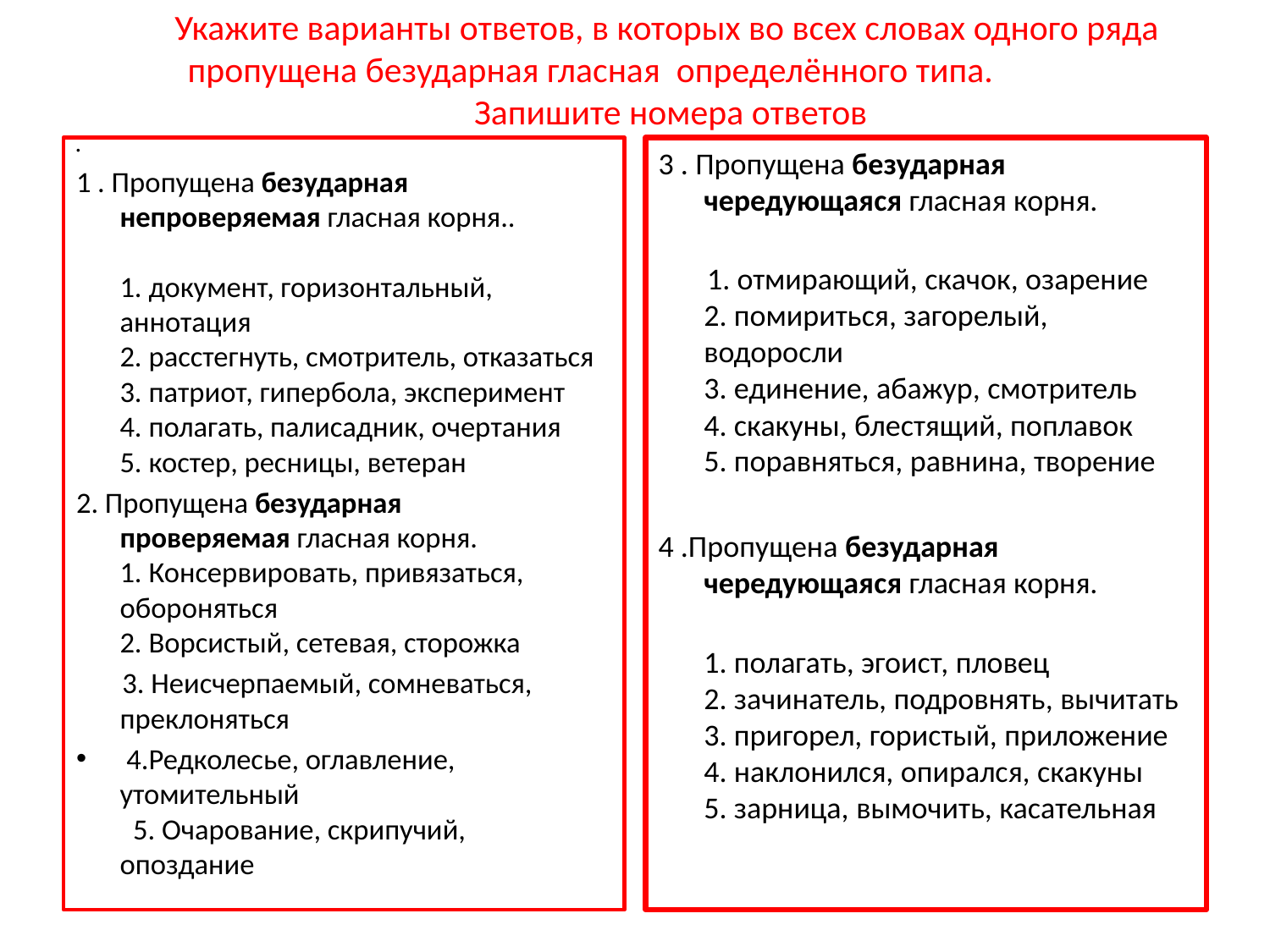

# Укажите варианты ответов, в которых во всех словах одного ряда пропущена безударная гласная  определённого типа. Запишите номера ответов

1 . Пропущена безударная непроверяемая гласная корня.. 
1. документ, горизонтальный, аннотация 
2. расстегнуть, смотритель, отказаться 
3. патриот, гипербола, эксперимент 
4. полагать, палисадник, очертания 
5. костер, ресницы, ветеран
2. Пропущена безударная проверяемая гласная корня.
1. Консервировать, привязаться, обороняться 
2. Ворсистый, сетевая, сторожка
       3. Неисчерпаемый, сомневаться, преклоняться
 4.Редколесье, оглавление, утомительный 
  5. Очарование, скрипучий, опоздание

3 . Пропущена безударная чередующаяся гласная корня.
       1. отмирающий, скачок, озарение 
2. помириться, загорелый, водоросли 
3. единение, абажур, смотритель 
4. скакуны, блестящий, поплавок 
5. поравняться, равнина, творение

4 .Пропущена безударная чередующаяся гласная корня.
1. полагать, эгоист, пловец 
2. зачинатель, подровнять, вычитать 
3. пригорел, гористый, приложение 
4. наклонился, опирался, скакуны 
5. зарница, вымочить, касательная